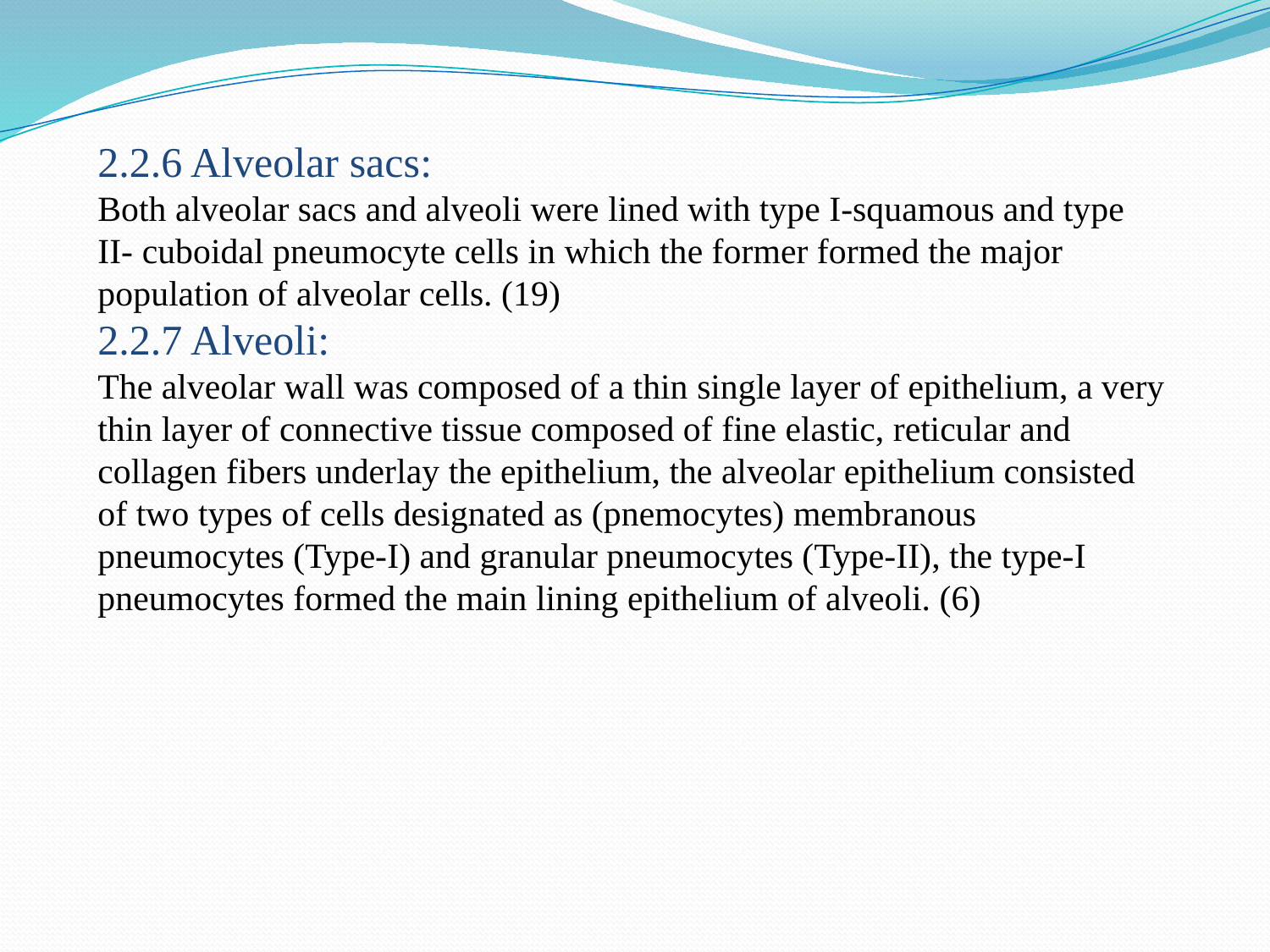

2.2.6 Alveolar sacs:
Both alveolar sacs and alveoli were lined with type I-squamous and type II- cuboidal pneumocyte cells in which the former formed the major population of alveolar cells. (19)
2.2.7 Alveoli:
The alveolar wall was composed of a thin single layer of epithelium, a very thin layer of connective tissue composed of fine elastic, reticular and collagen fibers underlay the epithelium, the alveolar epithelium consisted of two types of cells designated as (pnemocytes) membranous pneumocytes (Type-I) and granular pneumocytes (Type-II), the type-I pneumocytes formed the main lining epithelium of alveoli. (6)